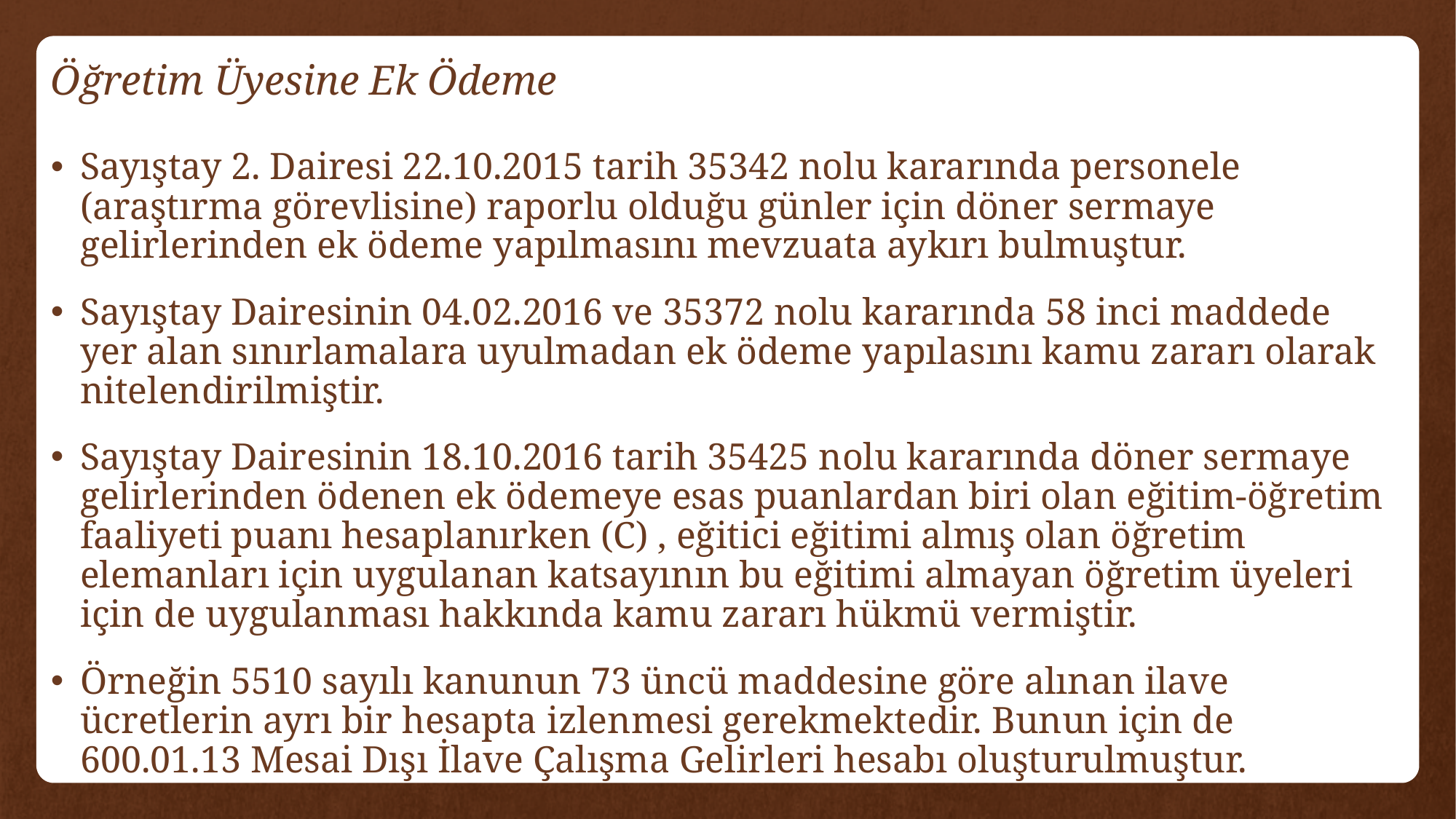

# Öğretim Üyesine Ek Ödeme
Sayıştay 2. Dairesi 22.10.2015 tarih 35342 nolu kararında personele (araştırma görevlisine) raporlu olduğu günler için döner sermaye gelirlerinden ek ödeme yapılmasını mevzuata aykırı bulmuştur.
Sayıştay Dairesinin 04.02.2016 ve 35372 nolu kararında 58 inci maddede yer alan sınırlamalara uyulmadan ek ödeme yapılasını kamu zararı olarak nitelendirilmiştir.
Sayıştay Dairesinin 18.10.2016 tarih 35425 nolu kararında döner sermaye gelirlerinden ödenen ek ödemeye esas puanlardan biri olan eğitim-öğretim faaliyeti puanı hesaplanırken (C) , eğitici eğitimi almış olan öğretim elemanları için uygulanan katsayının bu eğitimi almayan öğretim üyeleri için de uygulanması hakkında kamu zararı hükmü vermiştir.
Örneğin 5510 sayılı kanunun 73 üncü maddesine göre alınan ilave ücretlerin ayrı bir hesapta izlenmesi gerekmektedir. Bunun için de 600.01.13 Mesai Dışı İlave Çalışma Gelirleri hesabı oluşturulmuştur.